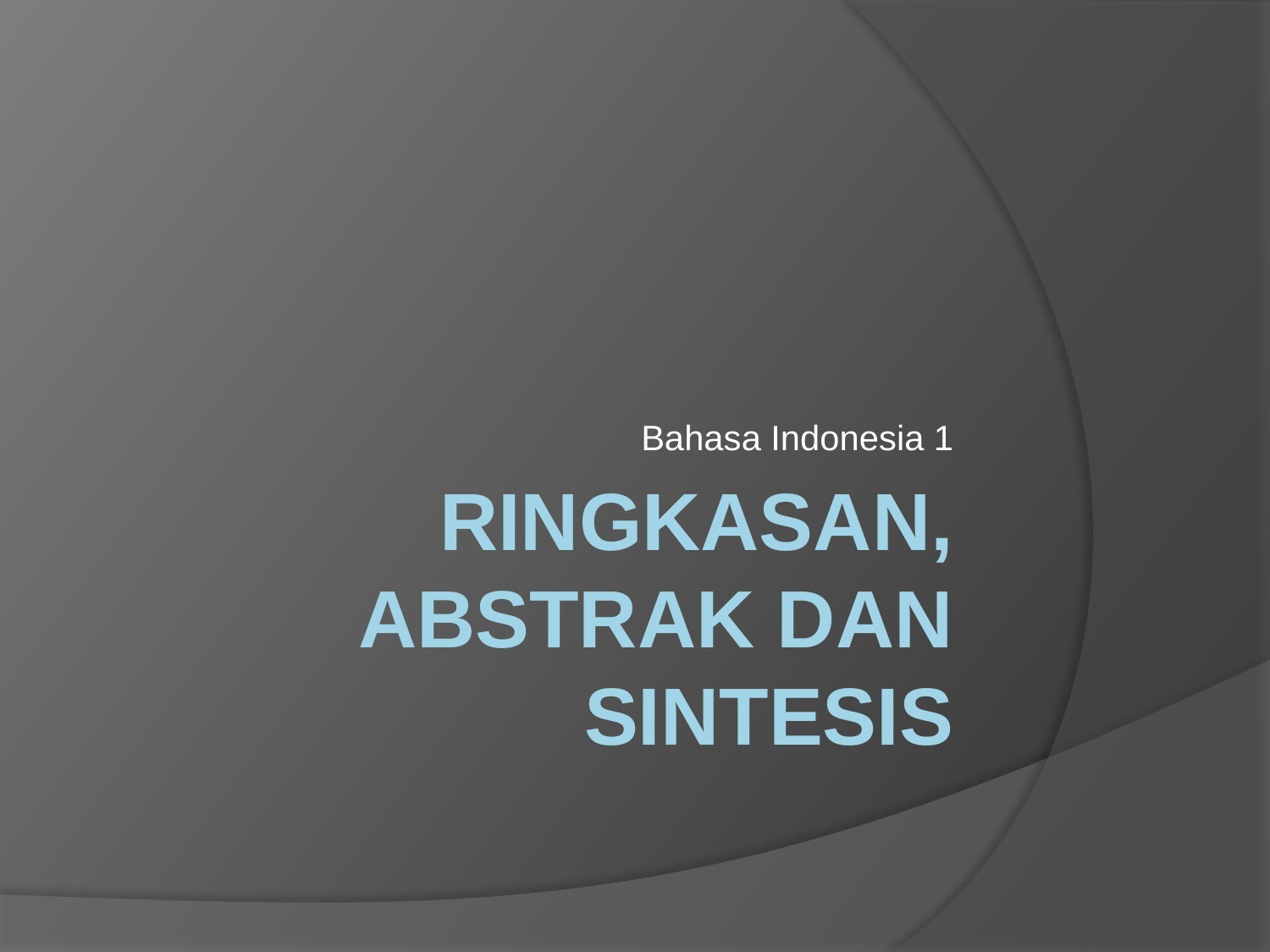

Bahasa Indonesia 1
# Ringkasan, Abstrak dan Sintesis